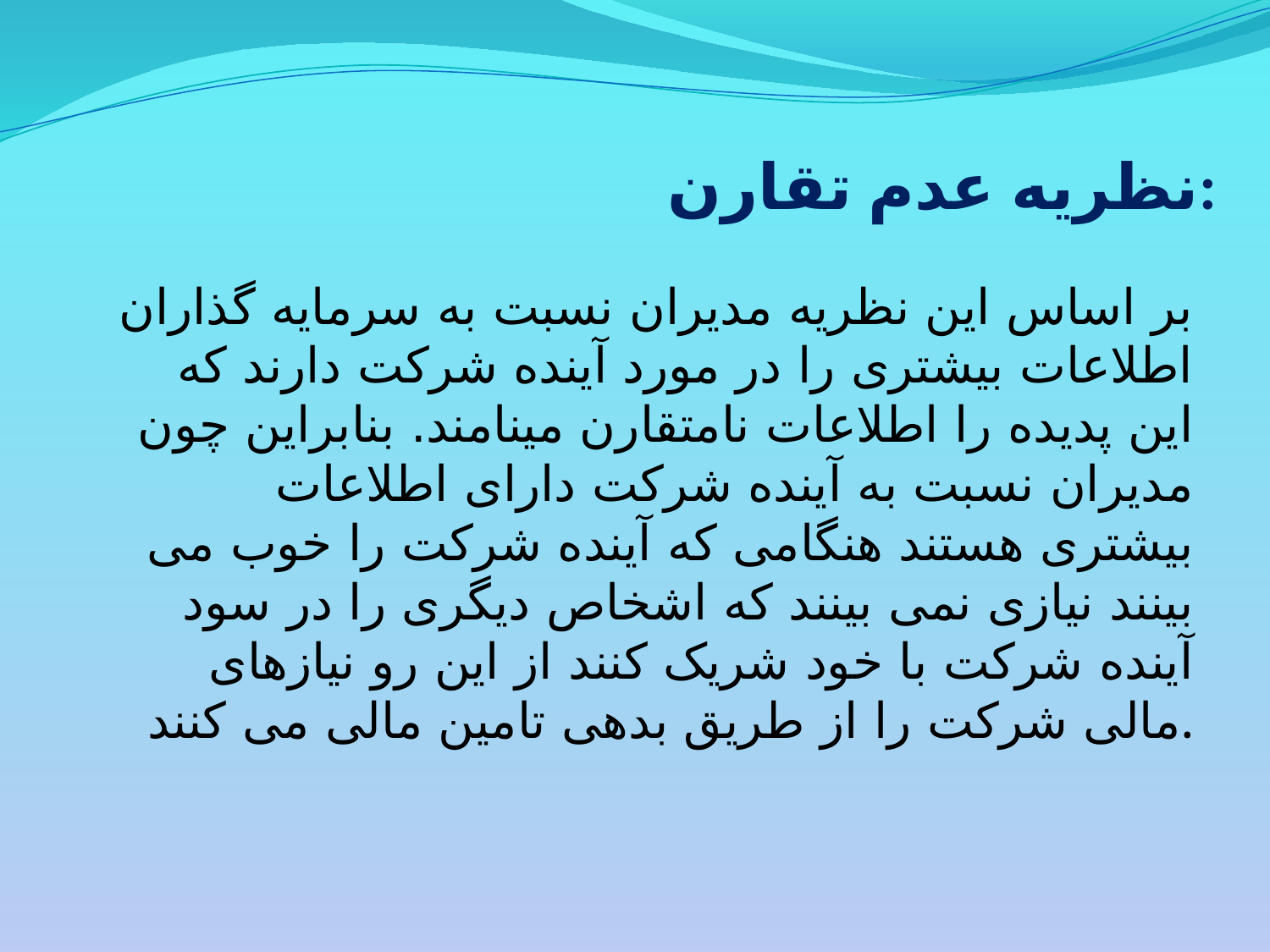

# نظريه عدم تقارن:
بر اساس این نظریه مدیران نسبت به سرمایه گذاران اطلاعات بیشتری را در مورد آینده شرکت دارند که این پدیده را اطلاعات نامتقارن مینامند. بنابراین چون مدیران نسبت به آینده شرکت دارای اطلاعات بیشتری هستند هنگامی که آینده شرکت را خوب می بینند نیازی نمی بینند که اشخاص دیگری را در سود آینده شرکت با خود شریک کنند از این رو نیازهای مالی شرکت را از طریق بدهی تامین مالی می کنند.